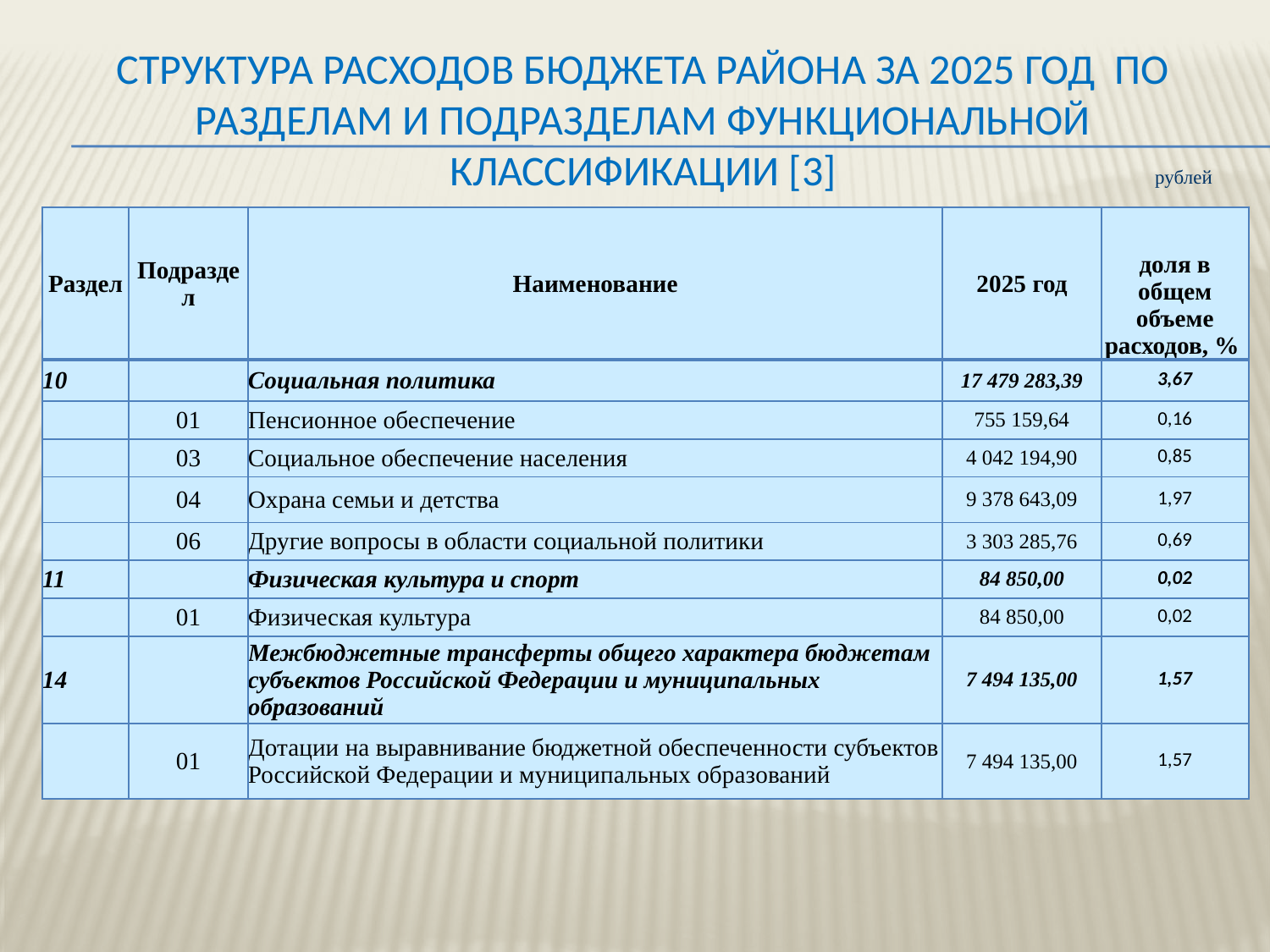

# Структура расходов бюджета района за 2025 год  по разделам и подразделам функциональной классификации [3]
рублей
| Раздел | Подраздел | Наименование | 2025 год | доля в общем объеме расходов, % |
| --- | --- | --- | --- | --- |
| 10 |  | Социальная политика | 17 479 283,39 | 3,67 |
|  | 01 | Пенсионное обеспечение | 755 159,64 | 0,16 |
|  | 03 | Социальное обеспечение населения | 4 042 194,90 | 0,85 |
|  | 04 | Охрана семьи и детства | 9 378 643,09 | 1,97 |
|  | 06 | Другие вопросы в области социальной политики | 3 303 285,76 | 0,69 |
| 11 |  | Физическая культура и спорт | 84 850,00 | 0,02 |
|  | 01 | Физическая культура | 84 850,00 | 0,02 |
| 14 |  | Межбюджетные трансферты общего характера бюджетам субъектов Российской Федерации и муниципальных образований | 7 494 135,00 | 1,57 |
|  | 01 | Дотации на выравнивание бюджетной обеспеченности субъектов Российской Федерации и муниципальных образований | 7 494 135,00 | 1,57 |